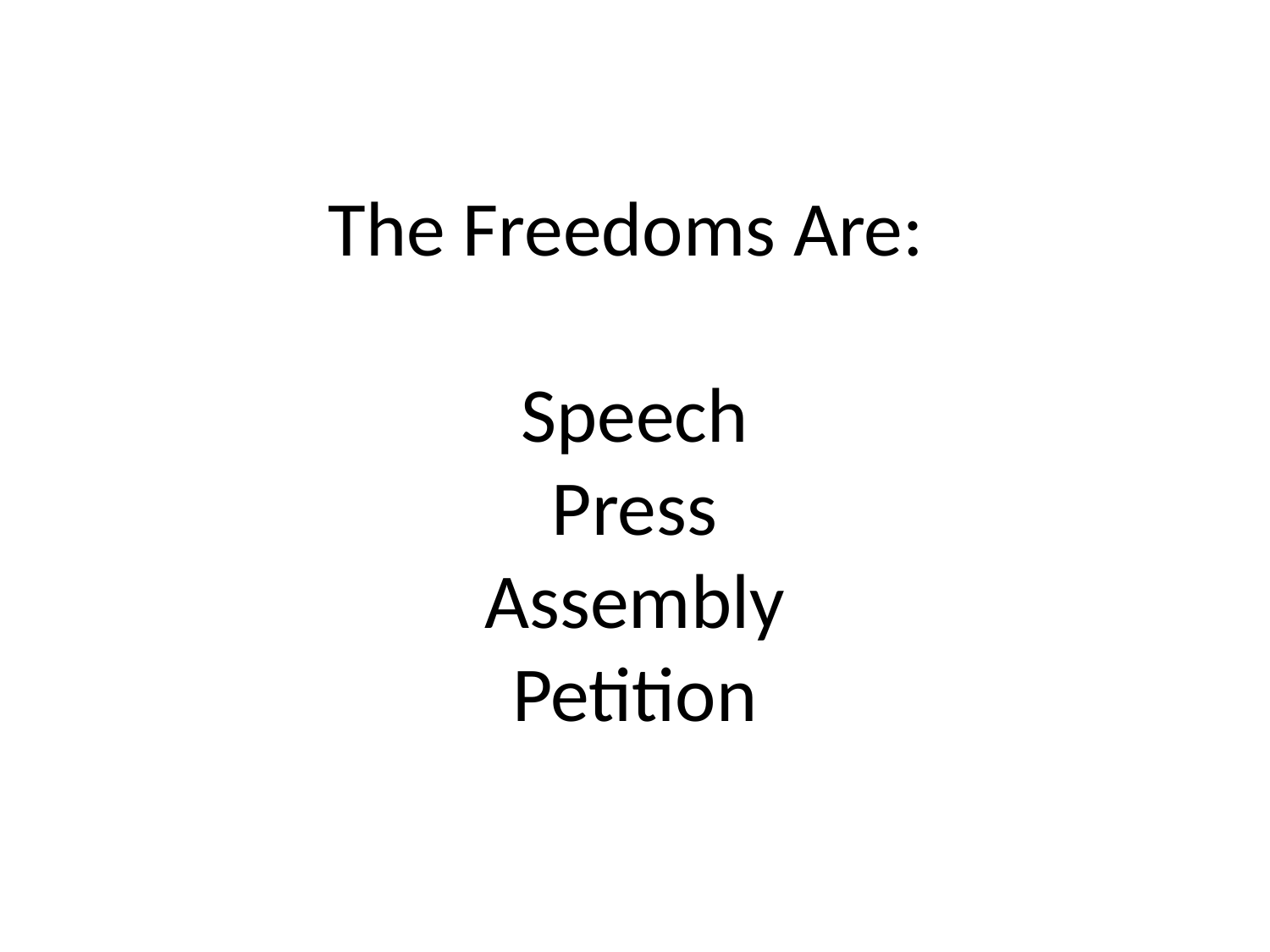

# The Freedoms Are: Speech Press Assembly Petition